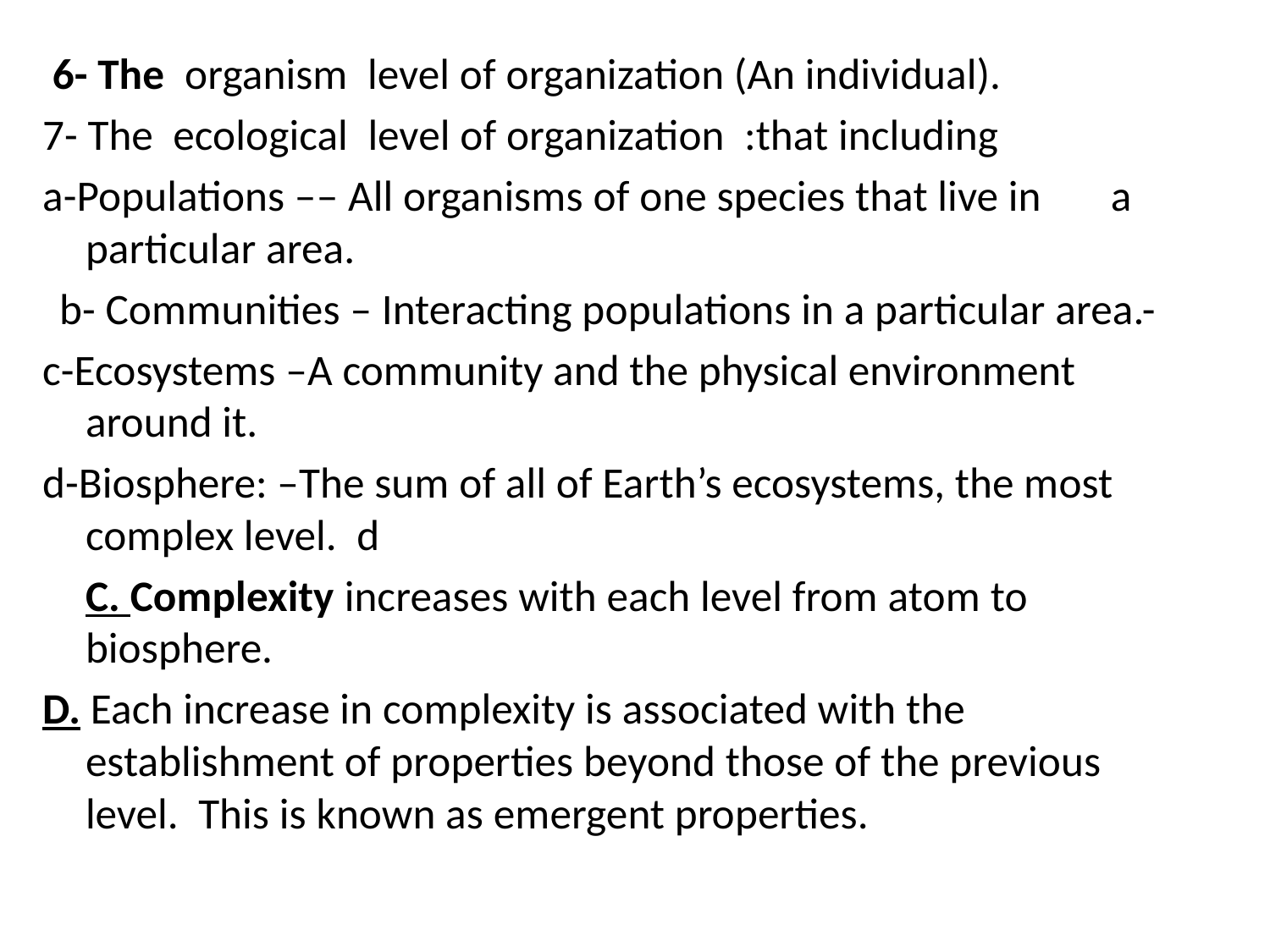

#
 6- The  organism  level of organization (An individual).
7- The  ecological  level of organization  :that including
a-Populations –– All organisms of one species that live in       a particular area.
b- Communities – Interacting populations in a particular area.-
c-Ecosystems –A community and the physical environment around it.
d-Biosphere: –The sum of all of Earth’s ecosystems, the most complex level.  d
	C. Complexity increases with each level from atom to biosphere.
D. Each increase in complexity is associated with the establishment of properties beyond those of the previous level.  This is known as emergent properties.